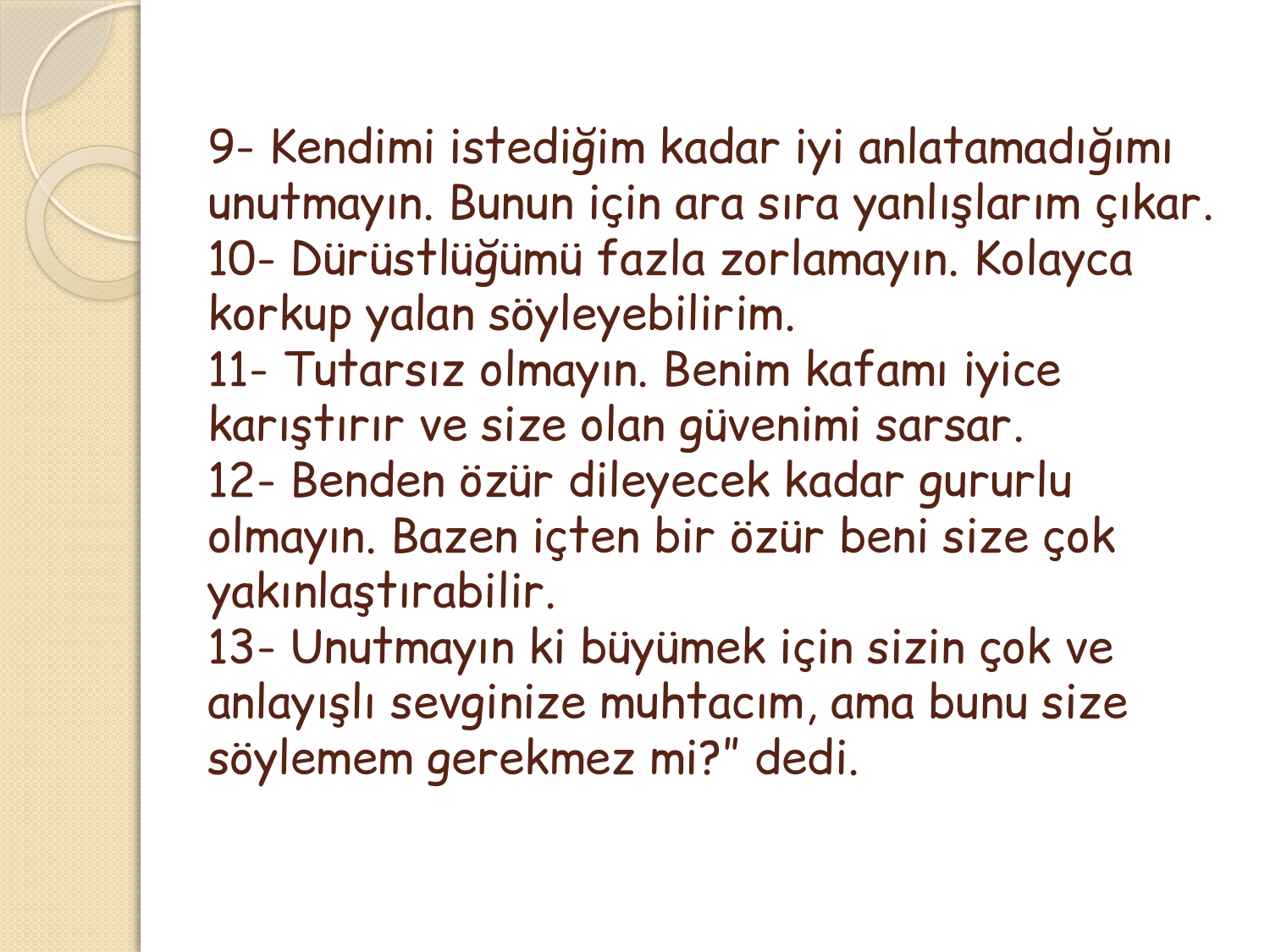

# 9- Kendimi istediğim kadar iyi anlatamadığımı unutmayın. Bunun için ara sıra yanlışlarım çıkar. 10- Dürüstlüğümü fazla zorlamayın. Kolayca korkup yalan söyleyebilirim. 11- Tutarsız olmayın. Benim kafamı iyice karıştırır ve size olan güvenimi sarsar. 12- Benden özür dileyecek kadar gururlu olmayın. Bazen içten bir özür beni size çok yakınlaştırabilir. 13- Unutmayın ki büyümek için sizin çok ve anlayışlı sevginize muhtacım, ama bunu size söylemem gerekmez mi?” dedi.